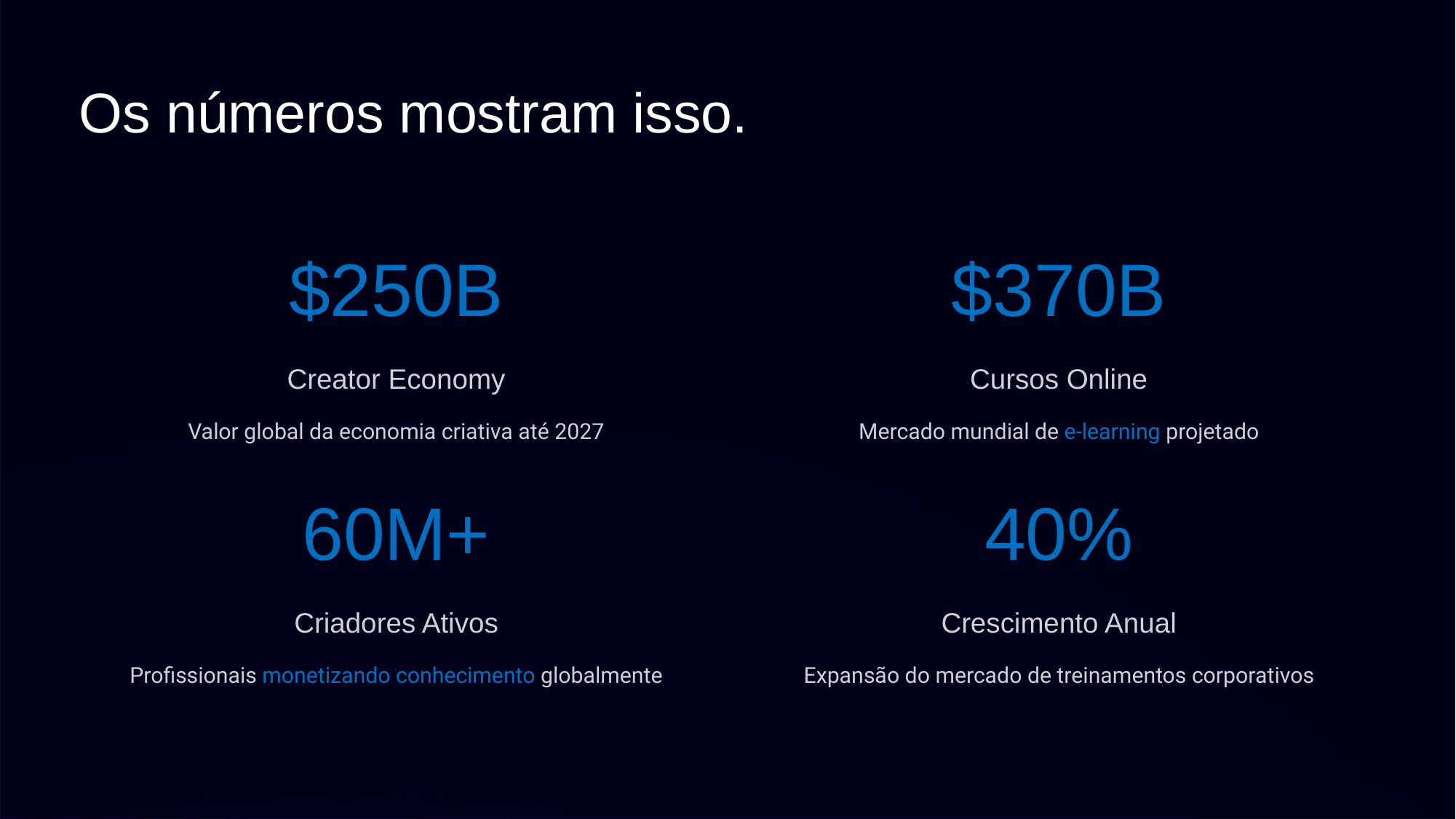

Os números mostram isso.
$250B
$370B
Creator Economy
Cursos Online
Valor global da economia criativa até 2027
Mercado mundial de e-learning projetado
60M+
40%
Criadores Ativos
Crescimento Anual
Profissionais monetizando conhecimento globalmente
Expansão do mercado de treinamentos corporativos